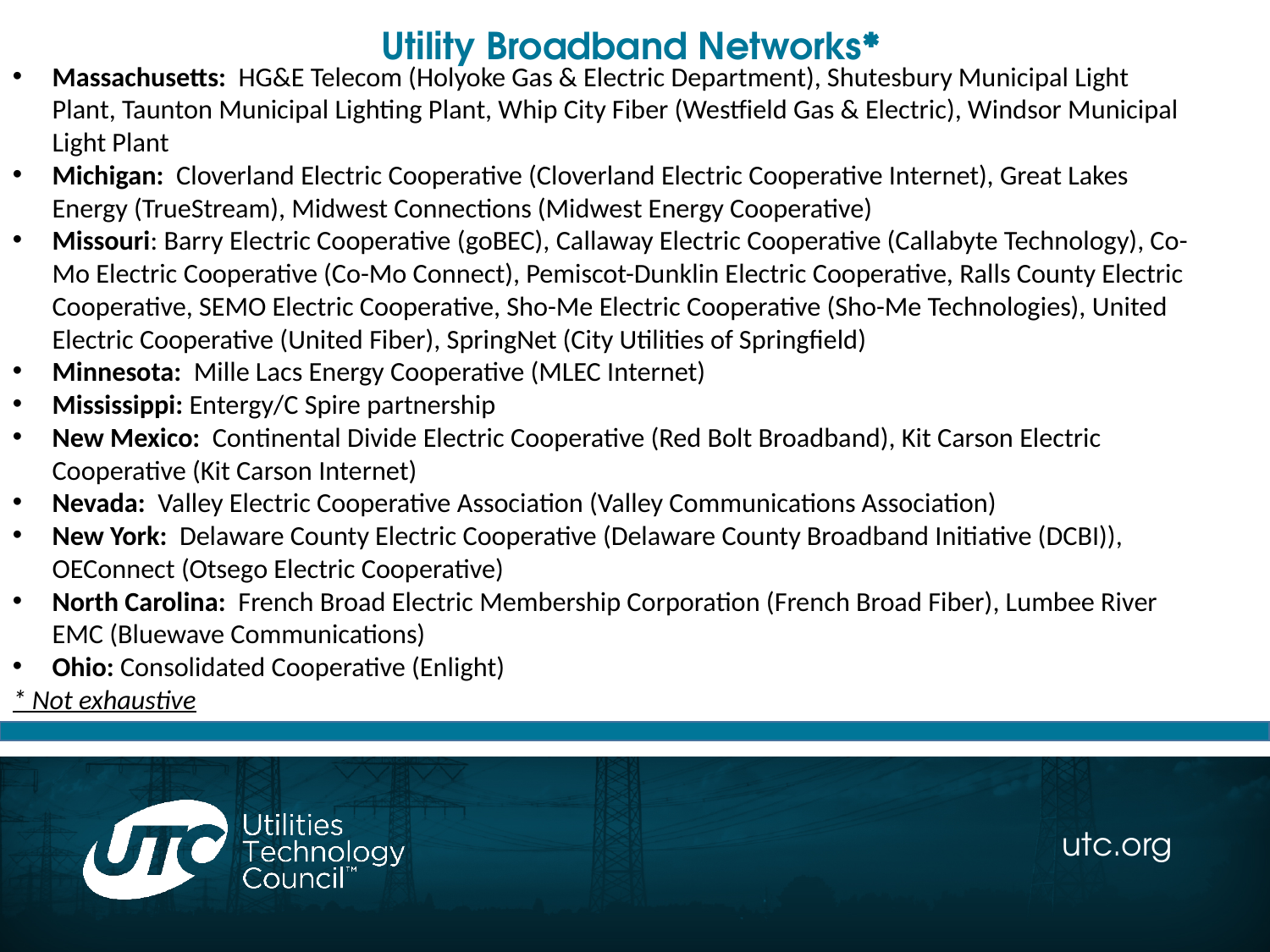

# Utility Broadband Networks*
Massachusetts:  HG&E Telecom (Holyoke Gas & Electric Department), Shutesbury Municipal Light Plant, Taunton Municipal Lighting Plant, Whip City Fiber (Westfield Gas & Electric), Windsor Municipal Light Plant
Michigan:  Cloverland Electric Cooperative (Cloverland Electric Cooperative Internet), Great Lakes Energy (TrueStream), Midwest Connections (Midwest Energy Cooperative)
Missouri: Barry Electric Cooperative (goBEC), Callaway Electric Cooperative (Callabyte Technology), Co-Mo Electric Cooperative (Co-Mo Connect), Pemiscot-Dunklin Electric Cooperative, Ralls County Electric Cooperative, SEMO Electric Cooperative, Sho-Me Electric Cooperative (Sho-Me Technologies), United Electric Cooperative (United Fiber), SpringNet (City Utilities of Springfield)
Minnesota:  Mille Lacs Energy Cooperative (MLEC Internet)
Mississippi: Entergy/C Spire partnership
New Mexico:  Continental Divide Electric Cooperative (Red Bolt Broadband), Kit Carson Electric Cooperative (Kit Carson Internet)
Nevada:  Valley Electric Cooperative Association (Valley Communications Association)
New York:  Delaware County Electric Cooperative (Delaware County Broadband Initiative (DCBI)), OEConnect (Otsego Electric Cooperative)
North Carolina:  French Broad Electric Membership Corporation (French Broad Fiber), Lumbee River EMC (Bluewave Communications)
Ohio: Consolidated Cooperative (Enlight)
* Not exhaustive